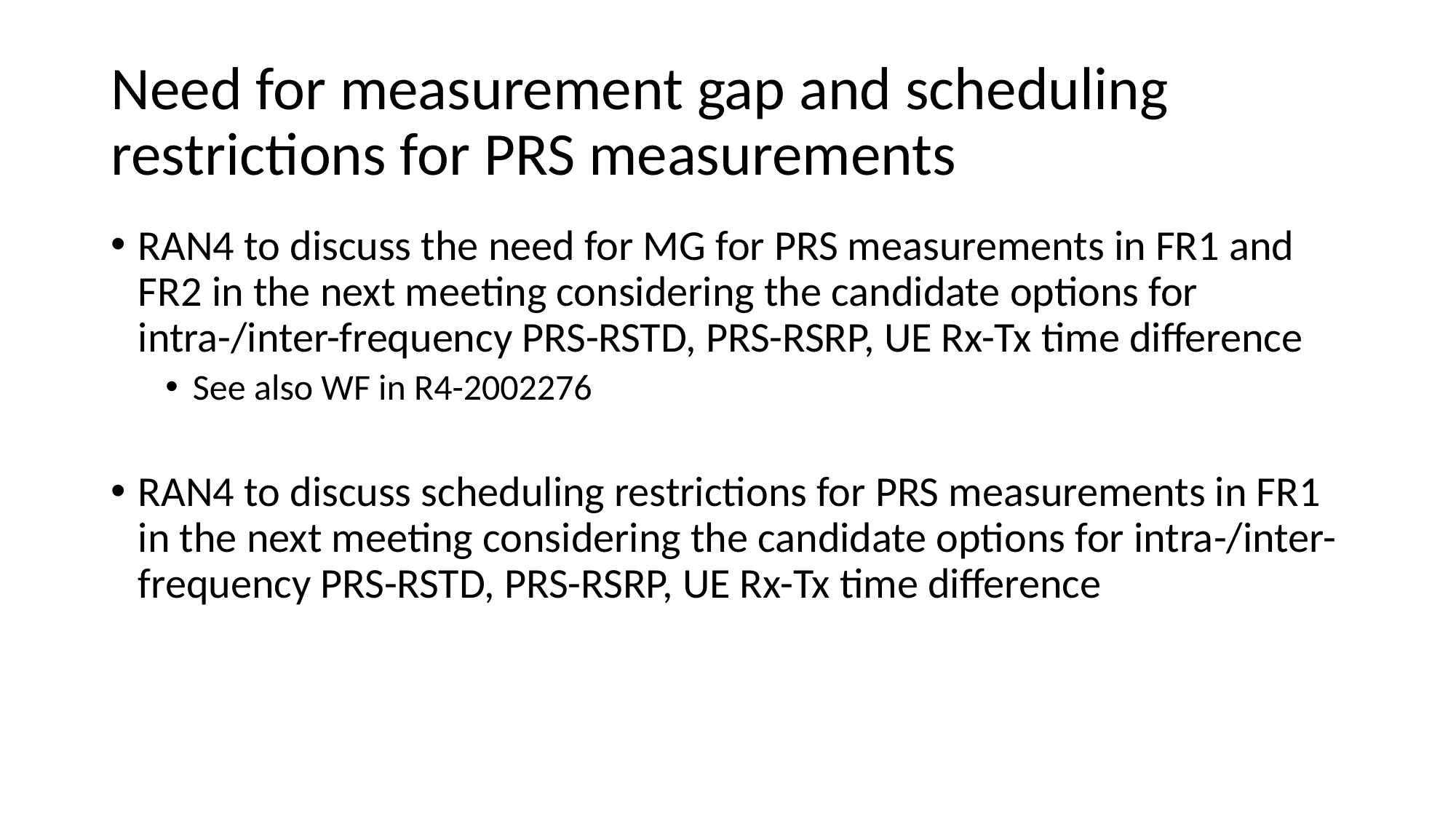

# Need for measurement gap and scheduling restrictions for PRS measurements
RAN4 to discuss the need for MG for PRS measurements in FR1 and FR2 in the next meeting considering the candidate options for intra-/inter-frequency PRS-RSTD, PRS-RSRP, UE Rx-Tx time difference
See also WF in R4-2002276

RAN4 to discuss scheduling restrictions for PRS measurements in FR1 in the next meeting considering the candidate options for intra-/inter-frequency PRS-RSTD, PRS-RSRP, UE Rx-Tx time difference